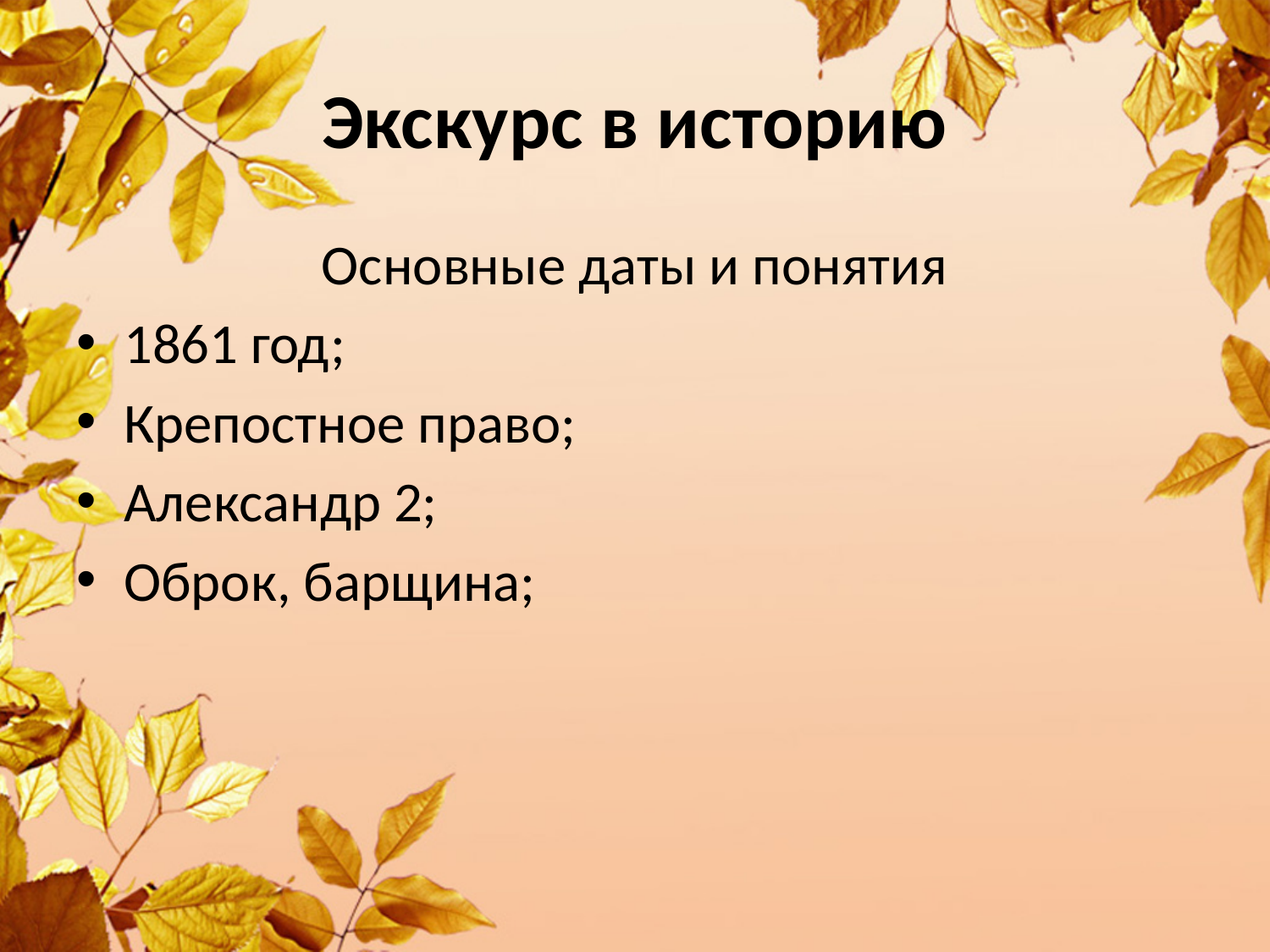

Экскурс в историю
Основные даты и понятия
1861 год;
Крепостное право;
Александр 2;
Оброк, барщина;